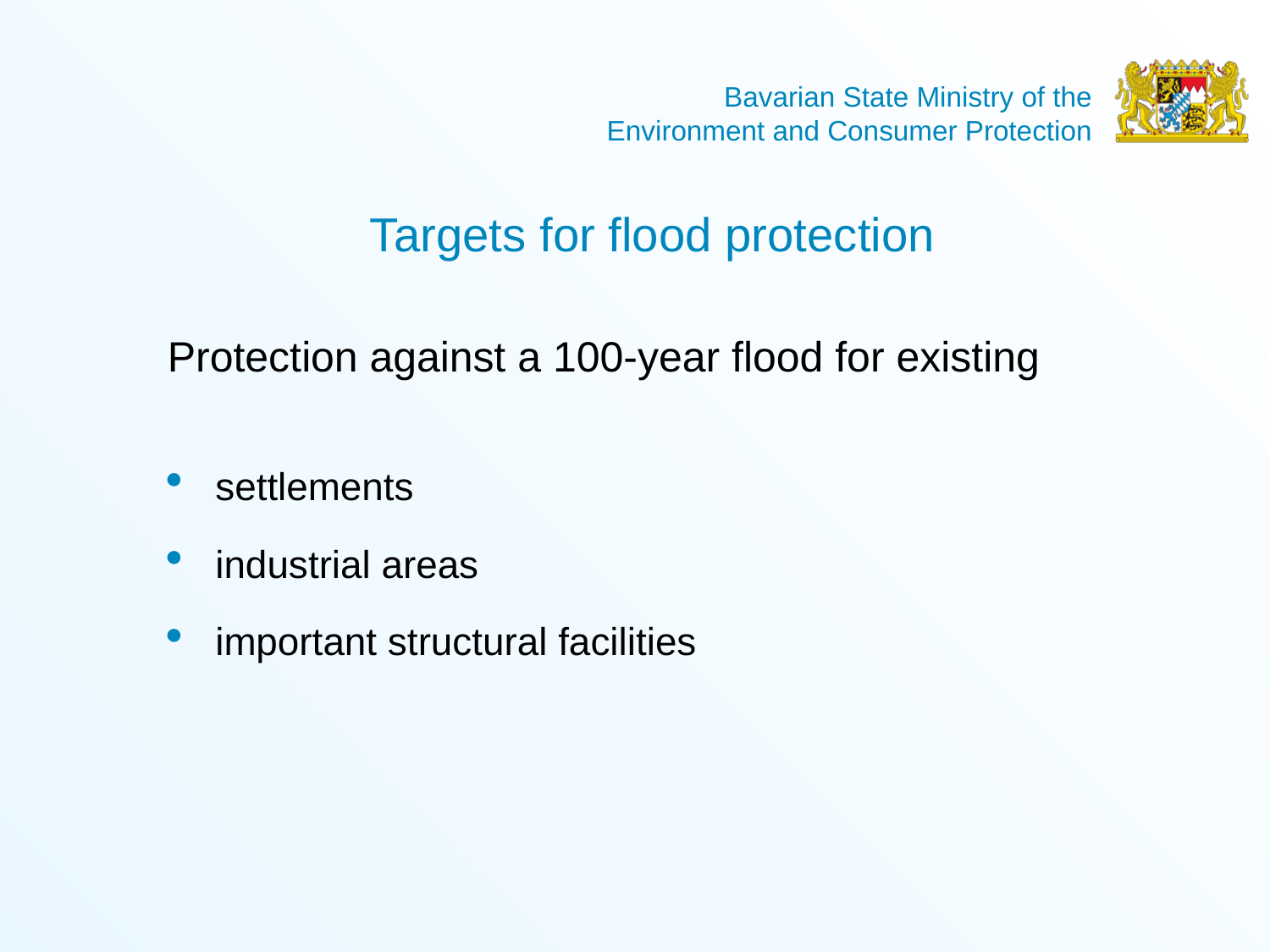

Targets for flood protection
Protection against a 100-year flood for existing

settlements
industrial areas
important structural facilities